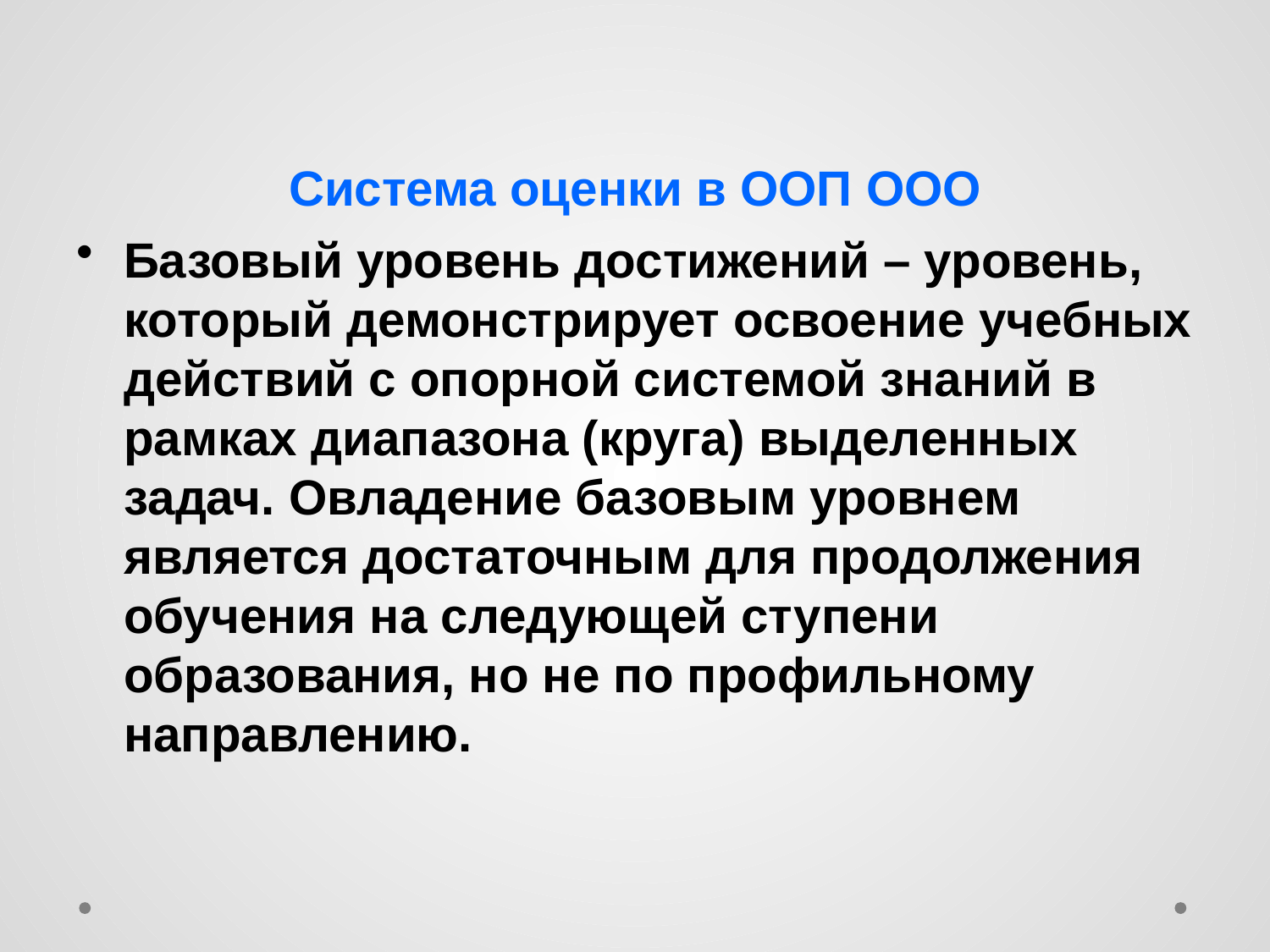

# Система оценки в ООП ООО
Базовый уровень достижений – уровень, который демонстрирует освоение учебных действий с опорной системой знаний в рамках диапазона (круга) выделенных задач. Овладение базовым уровнем является достаточным для продолжения обучения на следующей ступени образования, но не по профильному направлению.